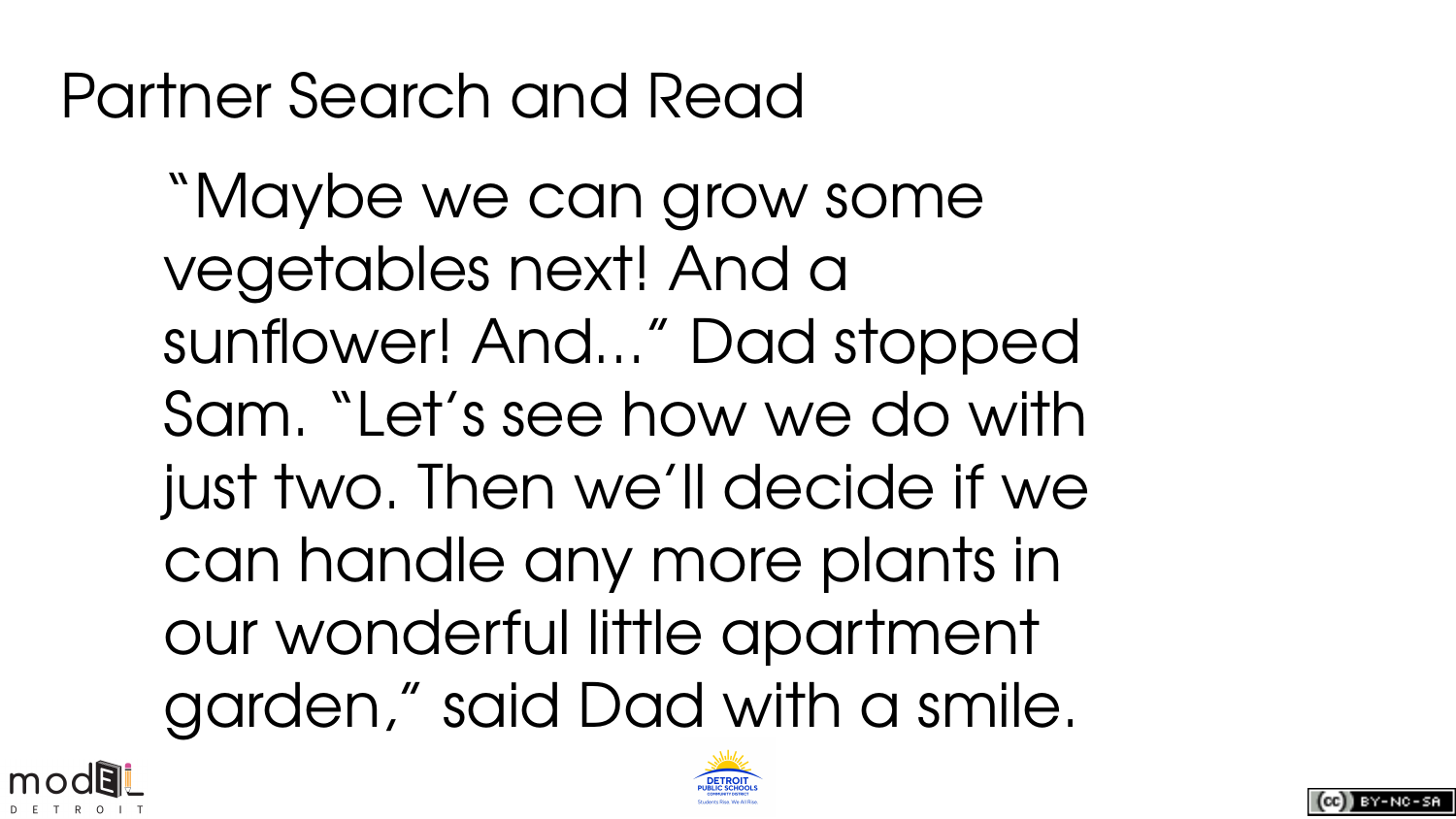

# Partner Search and Read
“Maybe we can grow some vegetables next! And a sunflower! And…” Dad stopped Sam. “Let’s see how we do with just two. Then we’ll decide if we can handle any more plants in our wonderful little apartment garden,” said Dad with a smile.